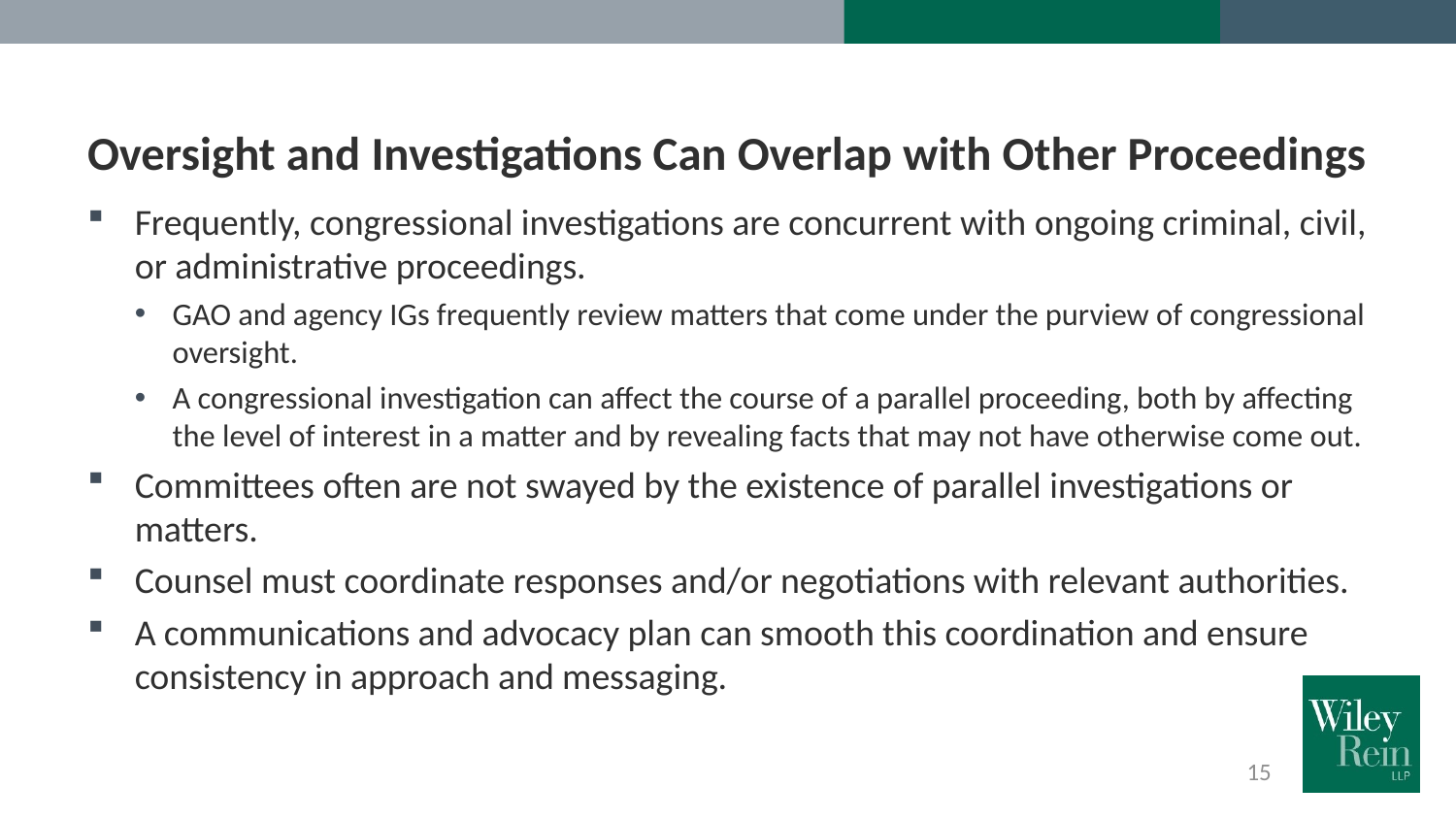

# Oversight and Investigations Can Overlap with Other Proceedings
Frequently, congressional investigations are concurrent with ongoing criminal, civil, or administrative proceedings.
GAO and agency IGs frequently review matters that come under the purview of congressional oversight.
A congressional investigation can affect the course of a parallel proceeding, both by affecting the level of interest in a matter and by revealing facts that may not have otherwise come out.
Committees often are not swayed by the existence of parallel investigations or matters.
Counsel must coordinate responses and/or negotiations with relevant authorities.
A communications and advocacy plan can smooth this coordination and ensure consistency in approach and messaging.

15